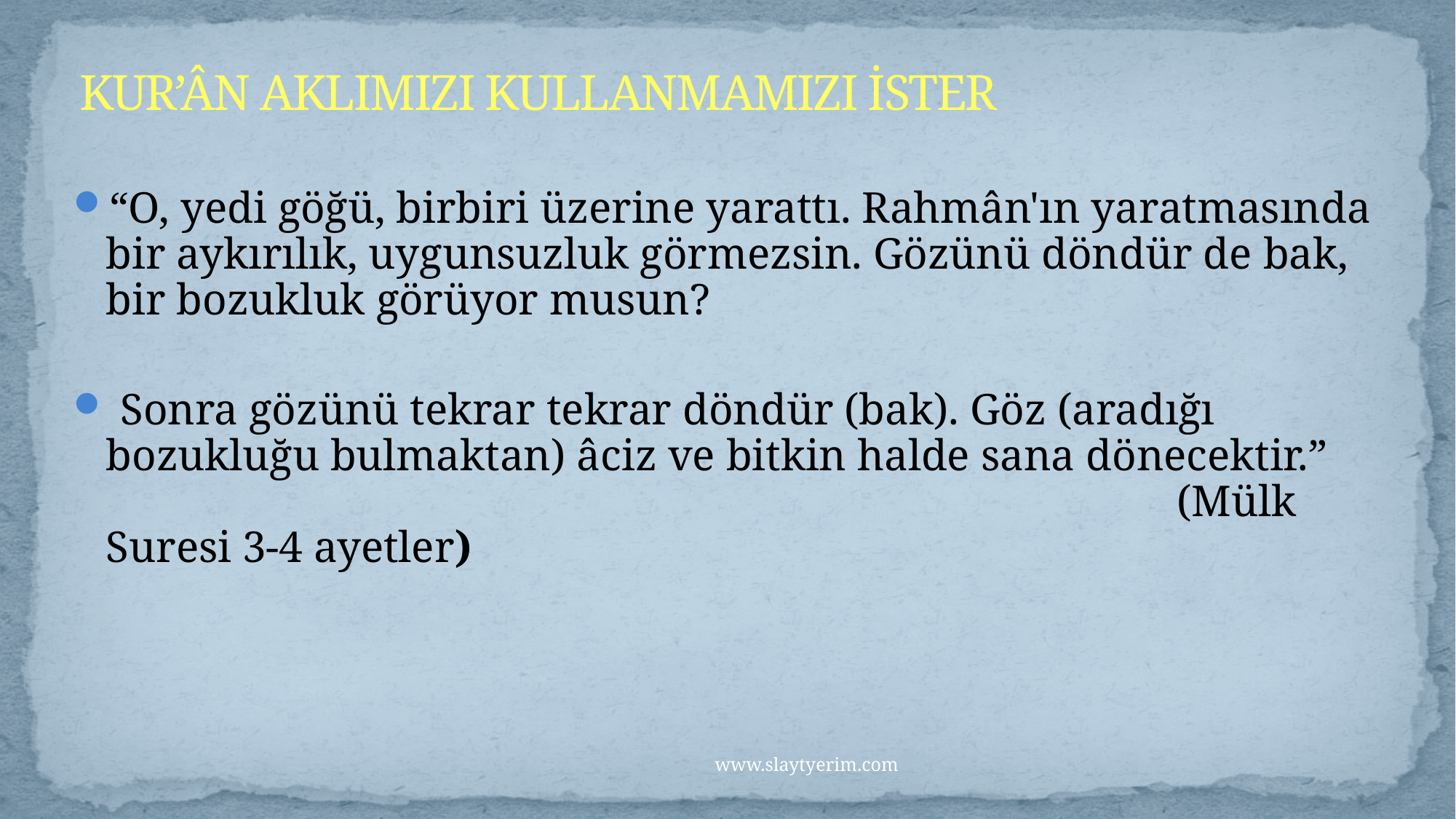

# KUR’ÂN AKLIMIZI KULLANMAMIZI İSTER
“O, yedi göğü, birbiri üzerine yarattı. Rahmân'ın yaratmasında bir aykırılık, uygunsuzluk görmezsin. Gözünü döndür de bak, bir bozukluk görüyor musun?

 Sonra gözünü tekrar tekrar döndür (bak). Göz (aradığı bozukluğu bulmaktan) âciz ve bitkin halde sana dönecektir.”   	                          	                      			        (Mülk Suresi 3-4 ayetler)
www.slaytyerim.com